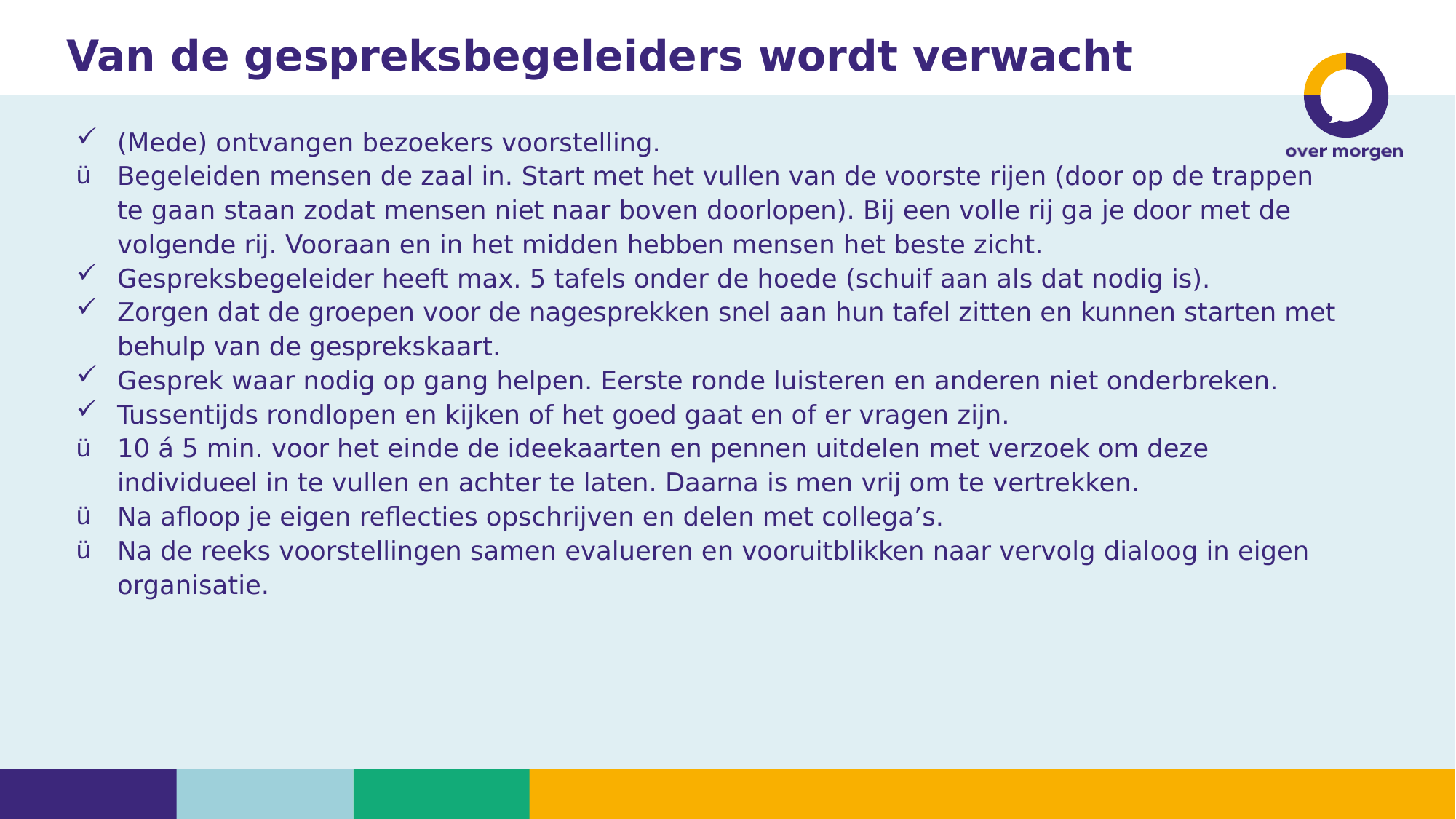

# Van de gespreksbegeleiders wordt verwacht
(Mede) ontvangen bezoekers voorstelling.
Begeleiden mensen de zaal in. Start met het vullen van de voorste rijen (door op de trappen te gaan staan zodat mensen niet naar boven doorlopen). Bij een volle rij ga je door met de volgende rij. Vooraan en in het midden hebben mensen het beste zicht.
Gespreksbegeleider heeft max. 5 tafels onder de hoede (schuif aan als dat nodig is).
Zorgen dat de groepen voor de nagesprekken snel aan hun tafel zitten en kunnen starten met behulp van de gesprekskaart.
Gesprek waar nodig op gang helpen. Eerste ronde luisteren en anderen niet onderbreken.
Tussentijds rondlopen en kijken of het goed gaat en of er vragen zijn.
10 á 5 min. voor het einde de ideekaarten en pennen uitdelen met verzoek om deze individueel in te vullen en achter te laten. Daarna is men vrij om te vertrekken.
Na afloop je eigen reflecties opschrijven en delen met collega’s.
Na de reeks voorstellingen samen evalueren en vooruitblikken naar vervolg dialoog in eigen organisatie.